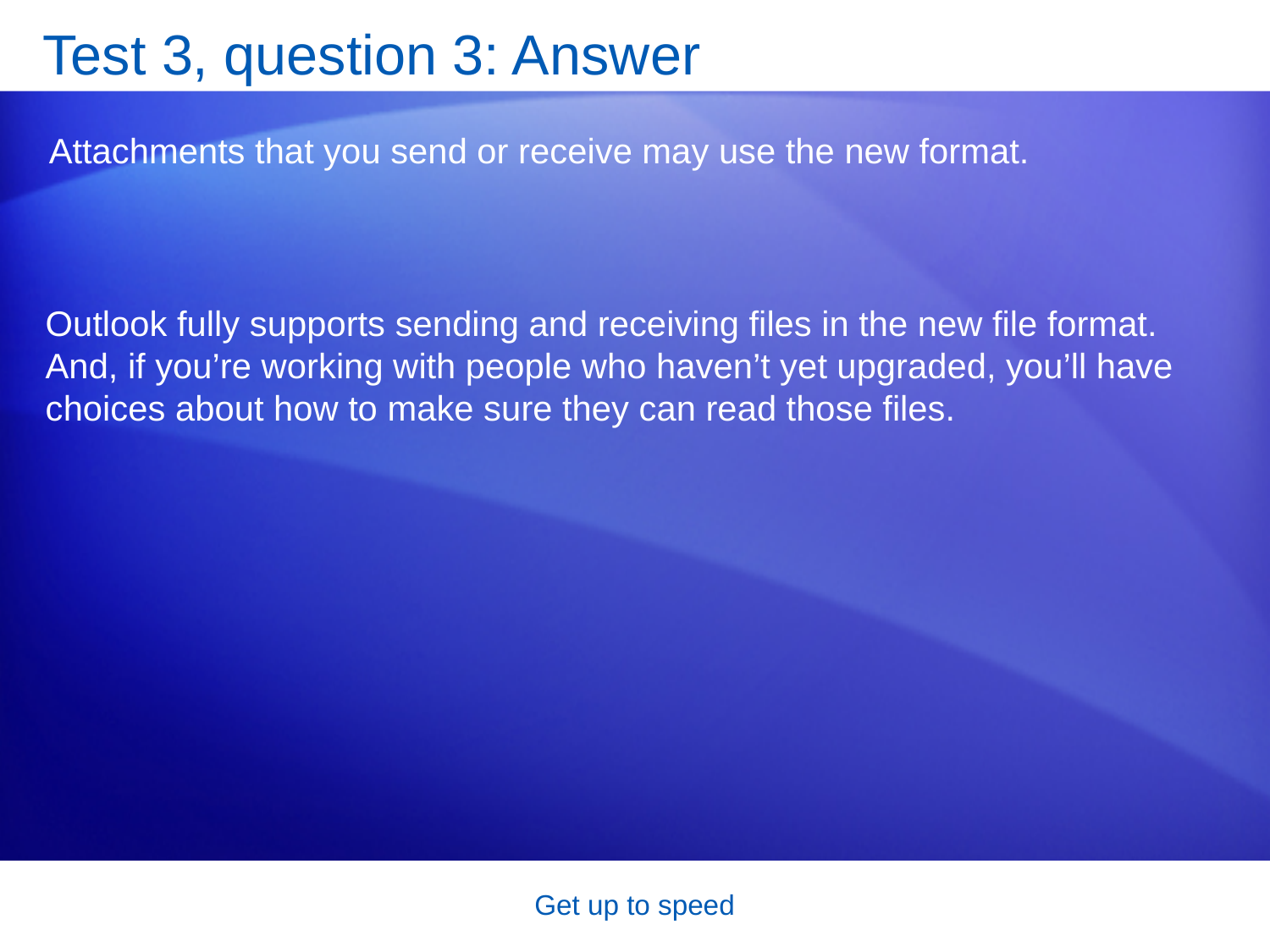

# Test 3, question 3: Answer
Attachments that you send or receive may use the new format.
Outlook fully supports sending and receiving files in the new file format. And, if you’re working with people who haven’t yet upgraded, you’ll have choices about how to make sure they can read those files.
Get up to speed